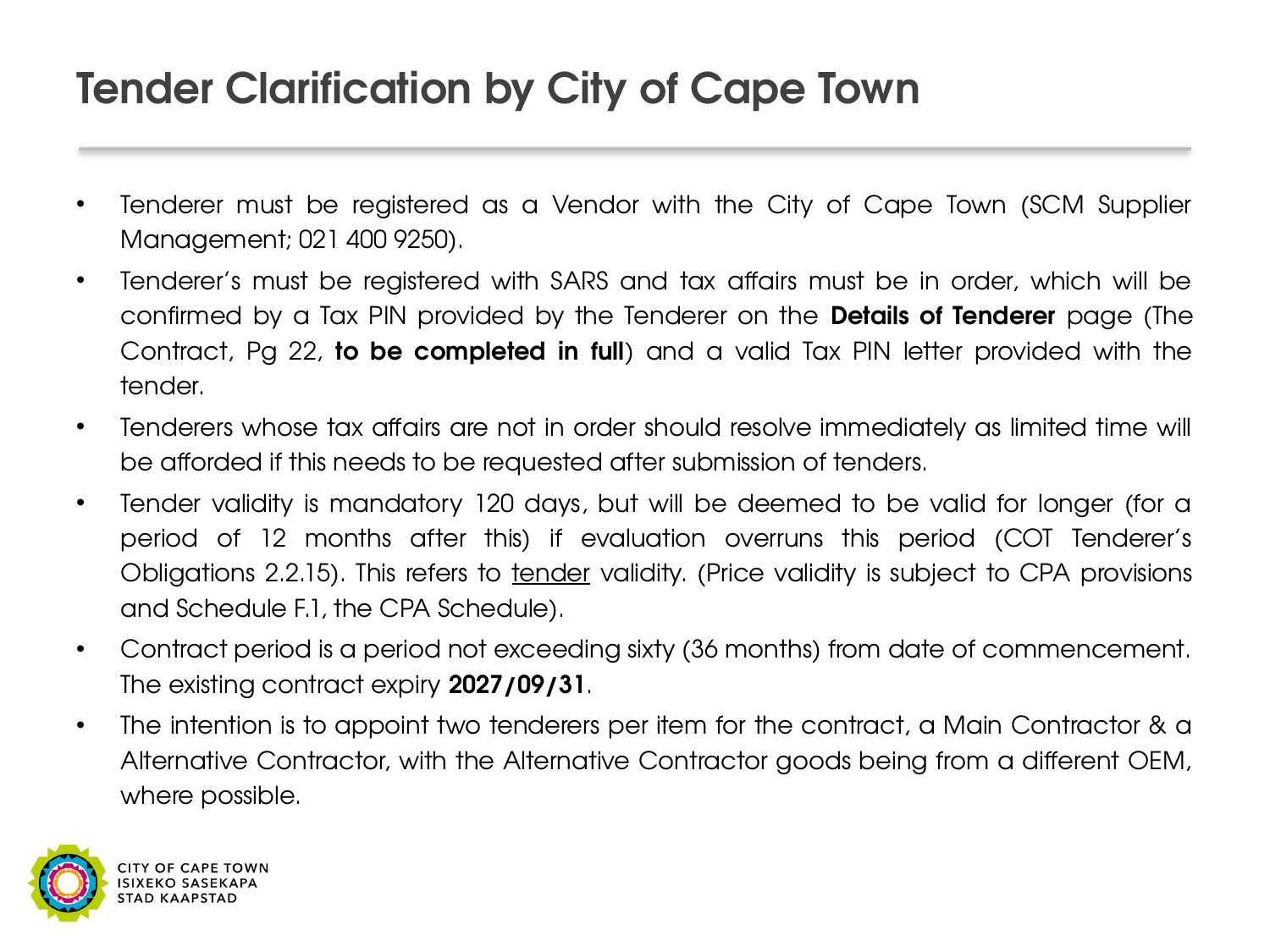

# Tender Clarification by City of Cape Town
Tenderer must be registered as a Vendor with the City of Cape Town (SCM Supplier Management; 021 400 9250).
Tenderer’s must be registered with SARS and tax affairs must be in order, which will be confirmed by a Tax PIN provided by the Tenderer on the Details of Tenderer page (The Contract, Pg 22, to be completed in full) and a valid Tax PIN letter provided with the tender.
Tenderers whose tax affairs are not in order should resolve immediately as limited time will be afforded if this needs to be requested after submission of tenders.
Tender validity is mandatory 120 days, but will be deemed to be valid for longer (for a period of 12 months after this) if evaluation overruns this period (COT Tenderer’s Obligations 2.2.15). This refers to tender validity. (Price validity is subject to CPA provisions and Schedule F.1, the CPA Schedule).
Contract period is a period not exceeding sixty (36 months) from date of commencement. The existing contract expiry 2027/09/31.
The intention is to appoint two tenderers per item for the contract, a Main Contractor & a Alternative Contractor, with the Alternative Contractor goods being from a different OEM, where possible.